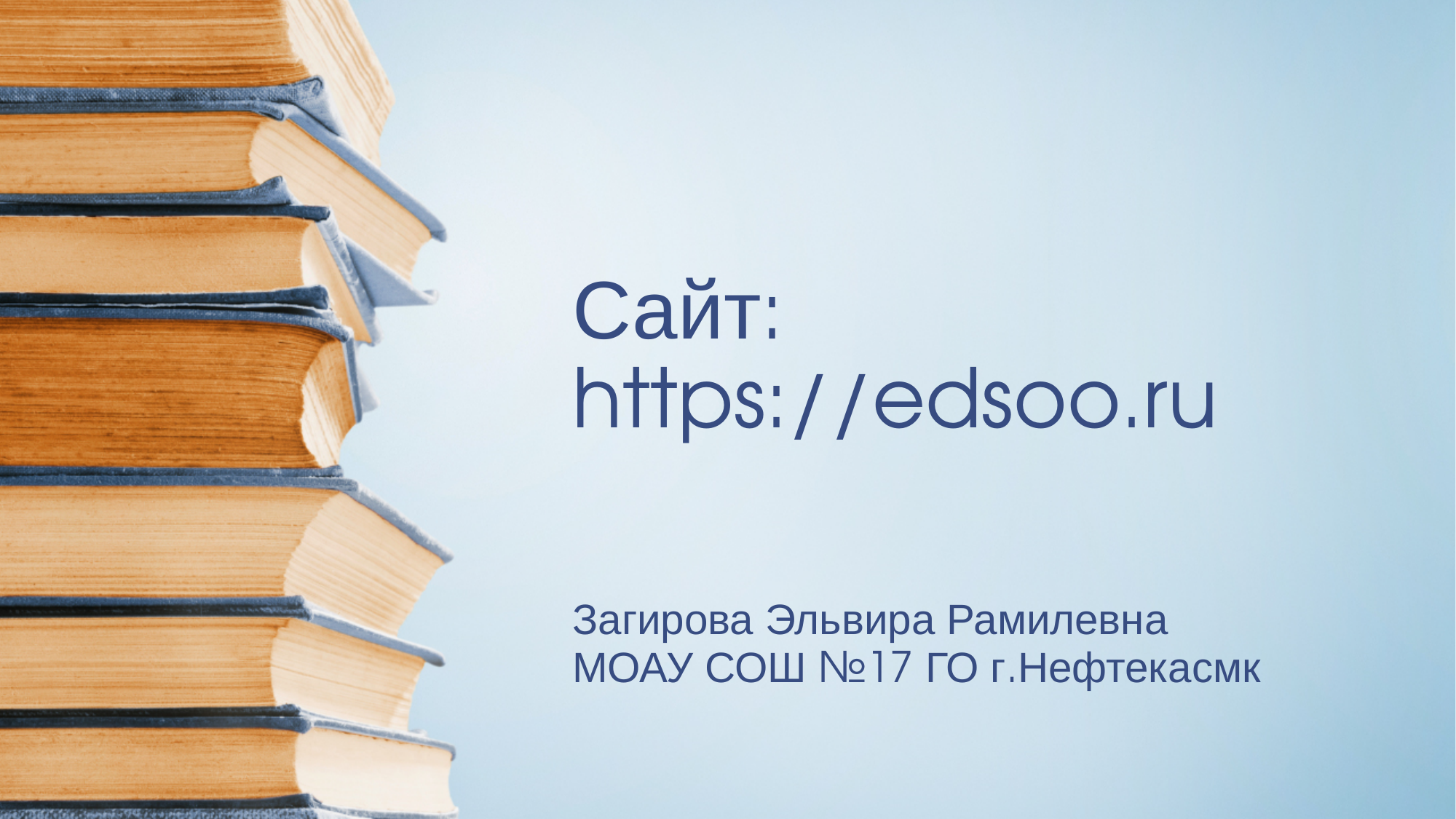

# Сайт: https://edsoo.ru
Загирова Эльвира Рамилевна
МОАУ СОШ №17 ГО г.Нефтекасмк